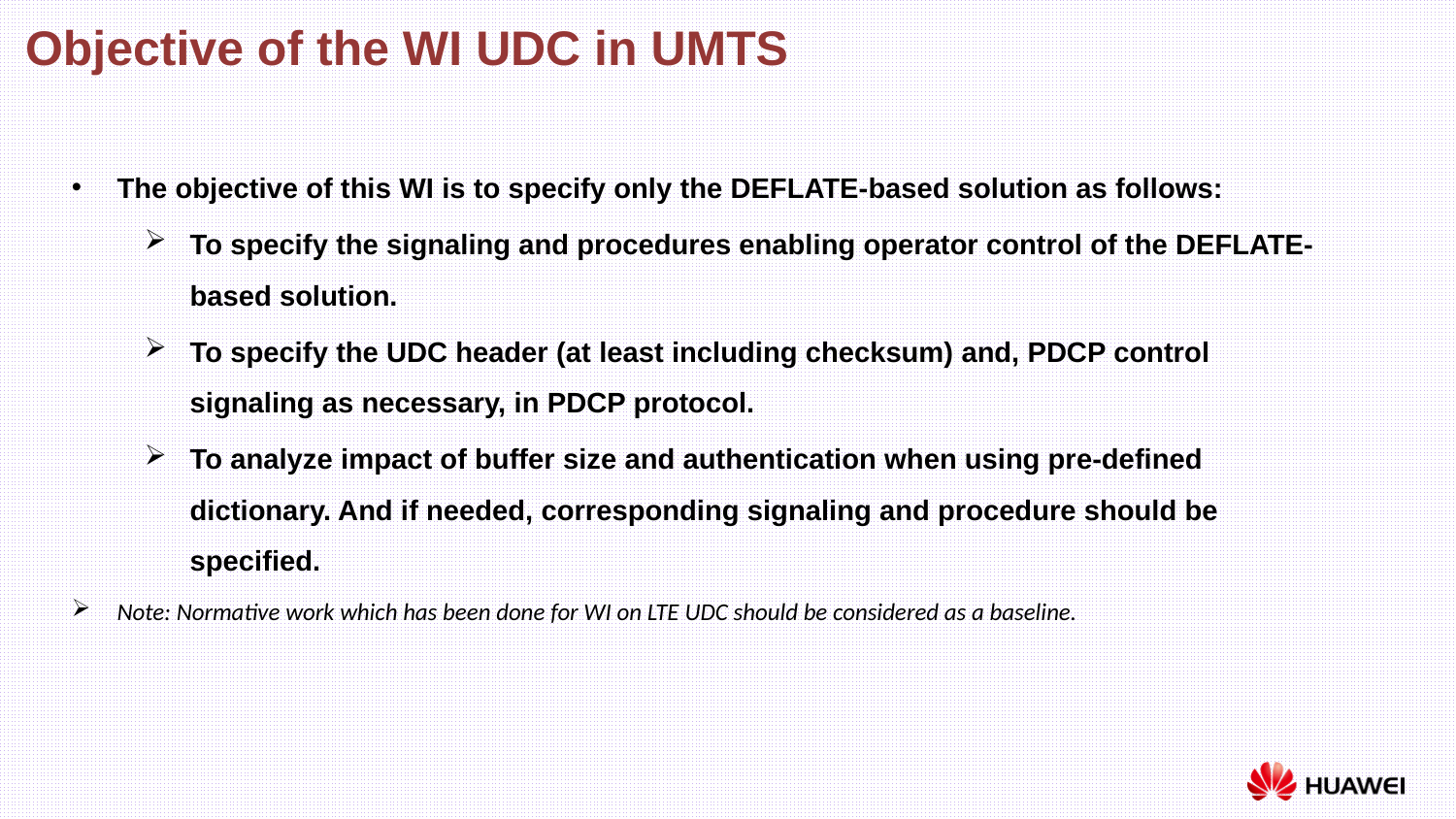

Objective of the WI UDC in UMTS
The objective of this WI is to specify only the DEFLATE-based solution as follows:
To specify the signaling and procedures enabling operator control of the DEFLATE-based solution.
To specify the UDC header (at least including checksum) and, PDCP control signaling as necessary, in PDCP protocol.
To analyze impact of buffer size and authentication when using pre-defined dictionary. And if needed, corresponding signaling and procedure should be specified.
Note: Normative work which has been done for WI on LTE UDC should be considered as a baseline.